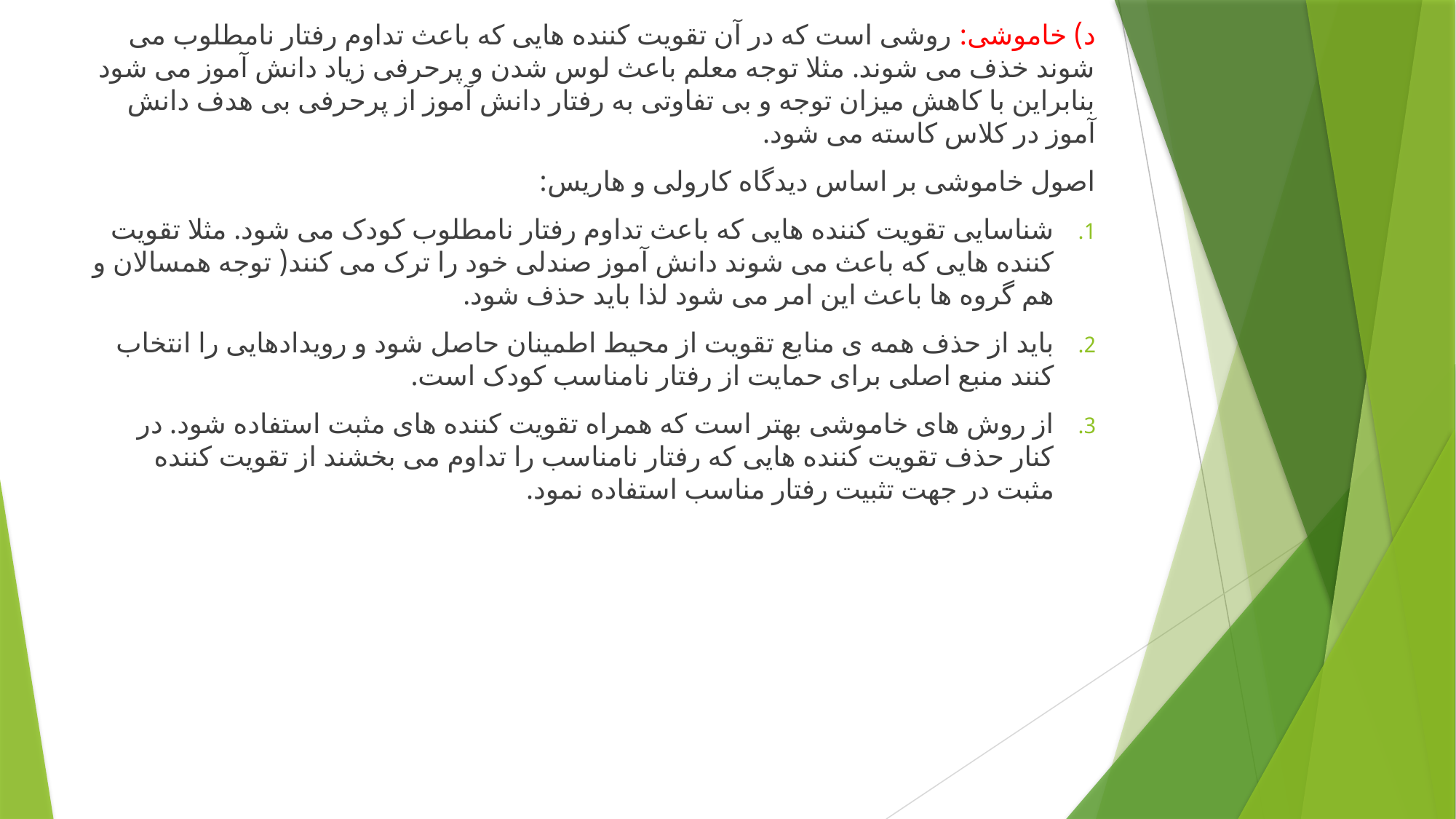

د) خاموشی: روشی است که در آن تقویت کننده هایی که باعث تداوم رفتار نامطلوب می شوند خذف می شوند. مثلا توجه معلم باعث لوس شدن و پرحرفی زیاد دانش آموز می شود بنابراین با کاهش میزان توجه و بی تفاوتی به رفتار دانش آموز از پرحرفی بی هدف دانش آموز در کلاس کاسته می شود.
اصول خاموشی بر اساس دیدگاه کارولی و هاریس:
شناسایی تقویت کننده هایی که باعث تداوم رفتار نامطلوب کودک می شود. مثلا تقویت کننده هایی که باعث می شوند دانش آموز صندلی خود را ترک می کنند( توجه همسالان و هم گروه ها باعث این امر می شود لذا باید حذف شود.
باید از حذف همه ی منابع تقویت از محیط اطمینان حاصل شود و رویدادهایی را انتخاب کنند منبع اصلی برای حمایت از رفتار نامناسب کودک است.
از روش های خاموشی بهتر است که همراه تقویت کننده های مثبت استفاده شود. در کنار حذف تقویت کننده هایی که رفتار نامناسب را تداوم می بخشند از تقویت کننده مثبت در جهت تثبیت رفتار مناسب استفاده نمود.